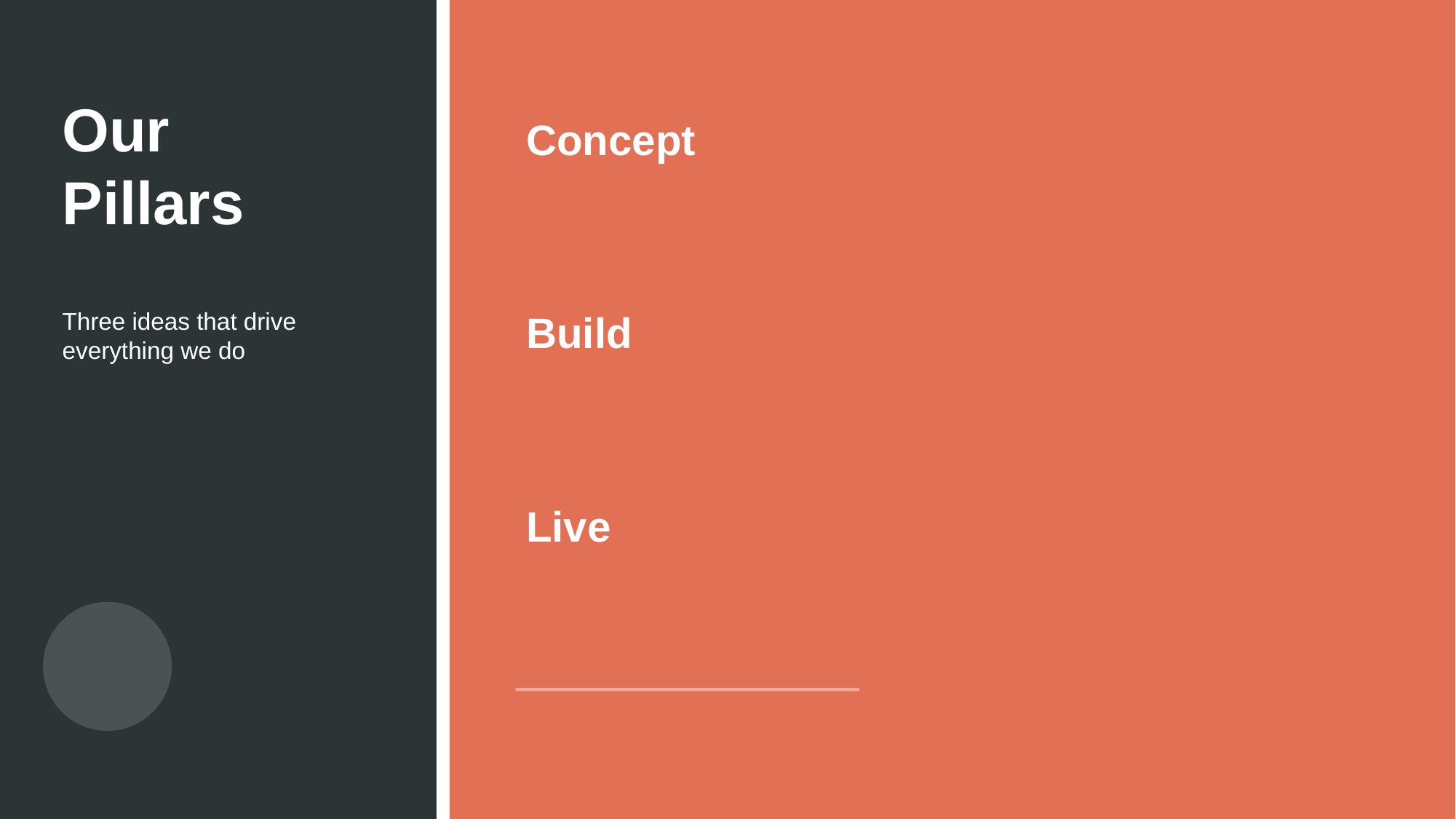

Our
Pillars

Concept

Three ideas that drive everything we do
Build

Live